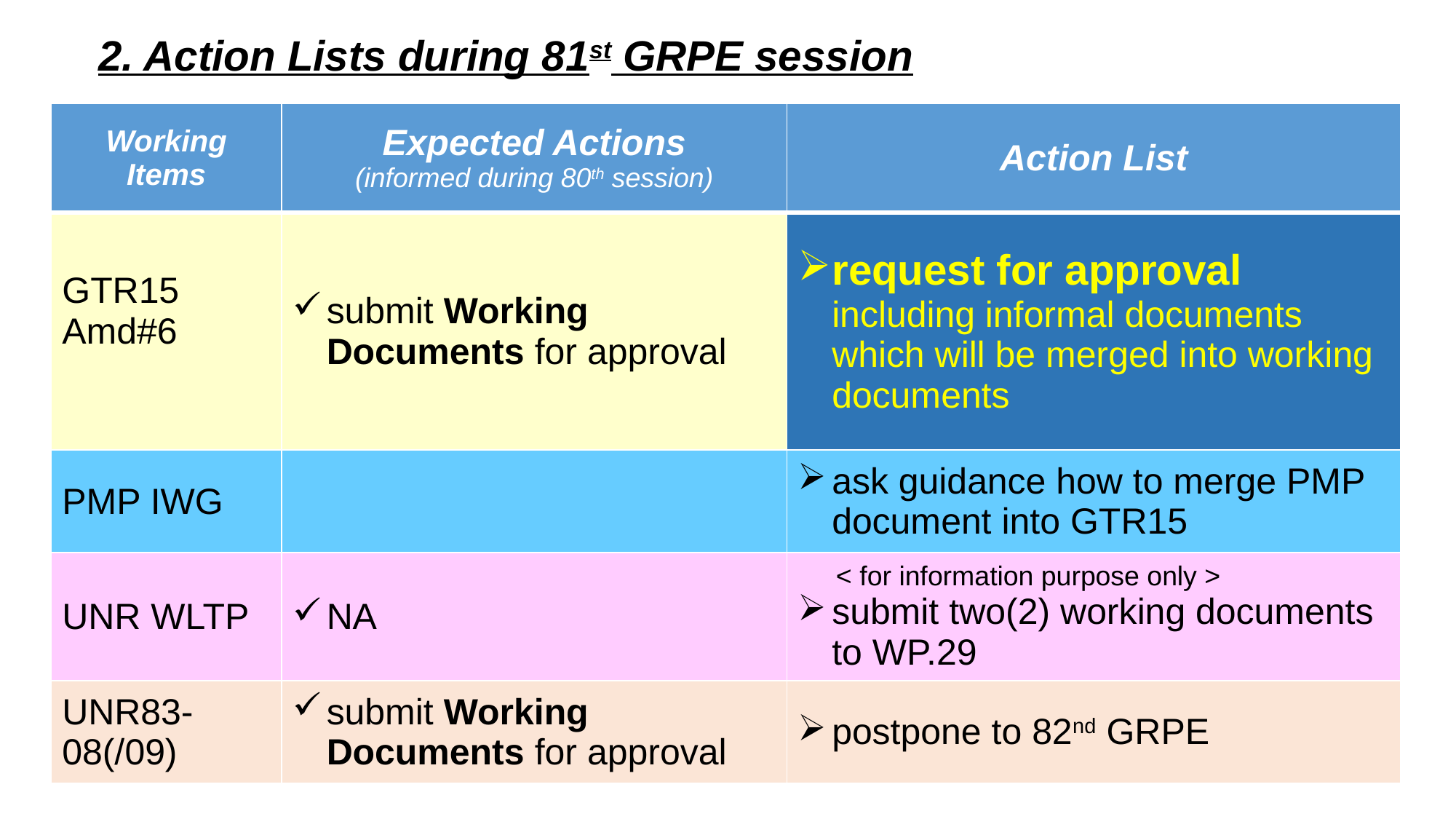

2. Action Lists during 81st GRPE session
| Working Items | Expected Actions (informed during 80th session) | Action List |
| --- | --- | --- |
| GTR15 Amd#6 | submit Working Documents for approval | request for approval including informal documents which will be merged into working documents |
| PMP IWG |  | ask guidance how to merge PMP document into GTR15 |
| UNR WLTP | NA | < for information purpose only > submit two(2) working documents to WP.29 |
| UNR83-08(/09) | submit Working Documents for approval | postpone to 82nd GRPE |